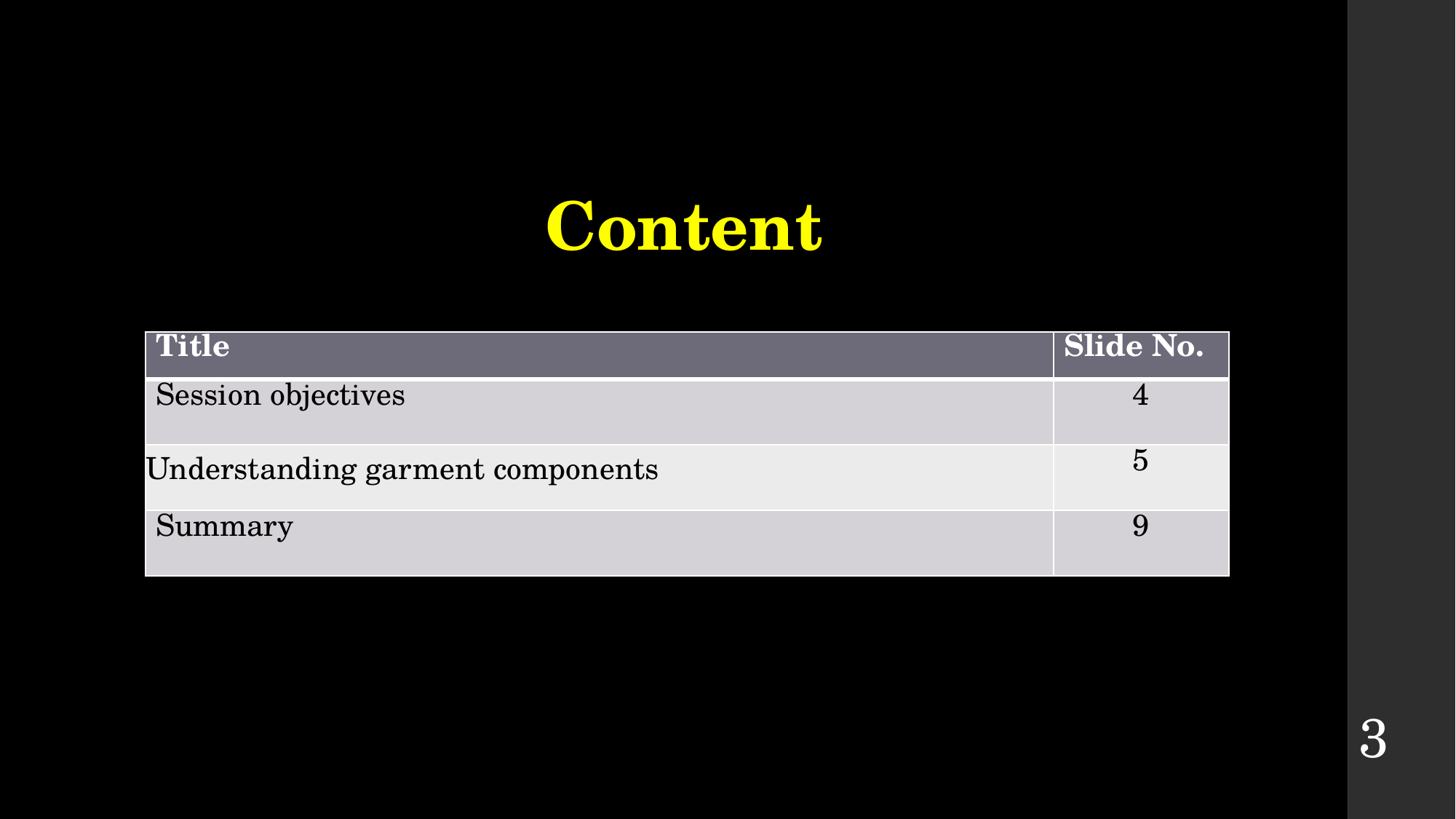

# Content
| Title | Slide No. |
| --- | --- |
| Session objectives | 4 |
| Understanding garment components | 5 |
| Summary | 9 |
3